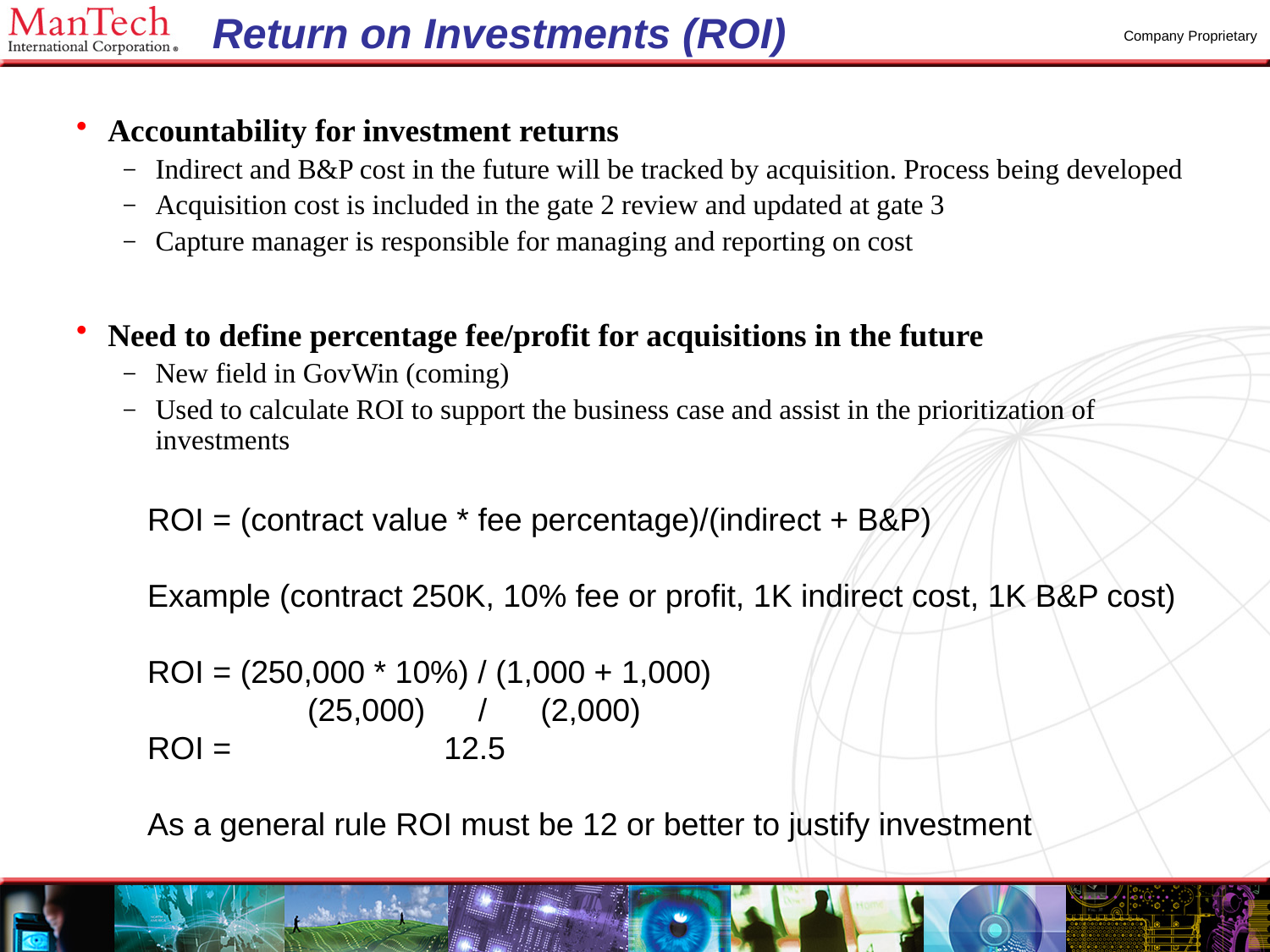

# Return on Investments (ROI)
Accountability for investment returns
Indirect and B&P cost in the future will be tracked by acquisition. Process being developed
Acquisition cost is included in the gate 2 review and updated at gate 3
Capture manager is responsible for managing and reporting on cost

Need to define percentage fee/profit for acquisitions in the future
New field in GovWin (coming)
Used to calculate ROI to support the business case and assist in the prioritization of investments
ROI = (contract value * fee percentage)/(indirect + B&P)

Example (contract 250K, 10% fee or profit, 1K indirect cost, 1K B&P cost)

ROI = (250,000 * 10%) / (1,000 + 1,000)
                  (25,000)      /      (2,000)
ROI =                        12.5

As a general rule ROI must be 12 or better to justify investment